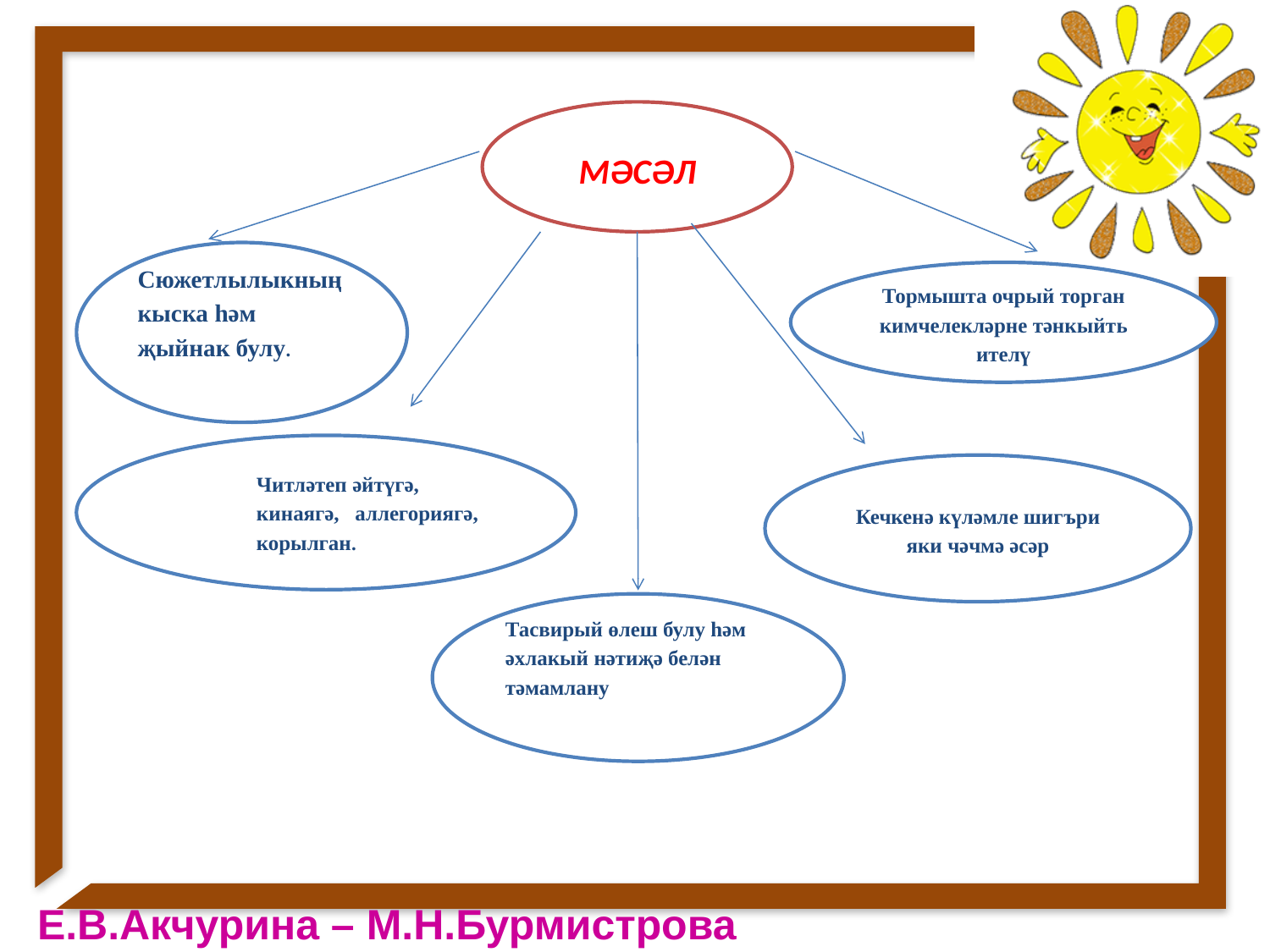

МӘСӘЛ
Сюжетлылыкның кыска һәм җыйнак булу.

Тормышта очрый торган кимчелекләрне тәнкыйть ителү

Читләтеп әйтүгә, кинаягә,   аллегориягә,  корылган.

Кечкенә күләмле шигъри яки чәчмә әсәр
Тасвирый өлеш булу һәм әхлакый нәтиҗә белән тәмамлану